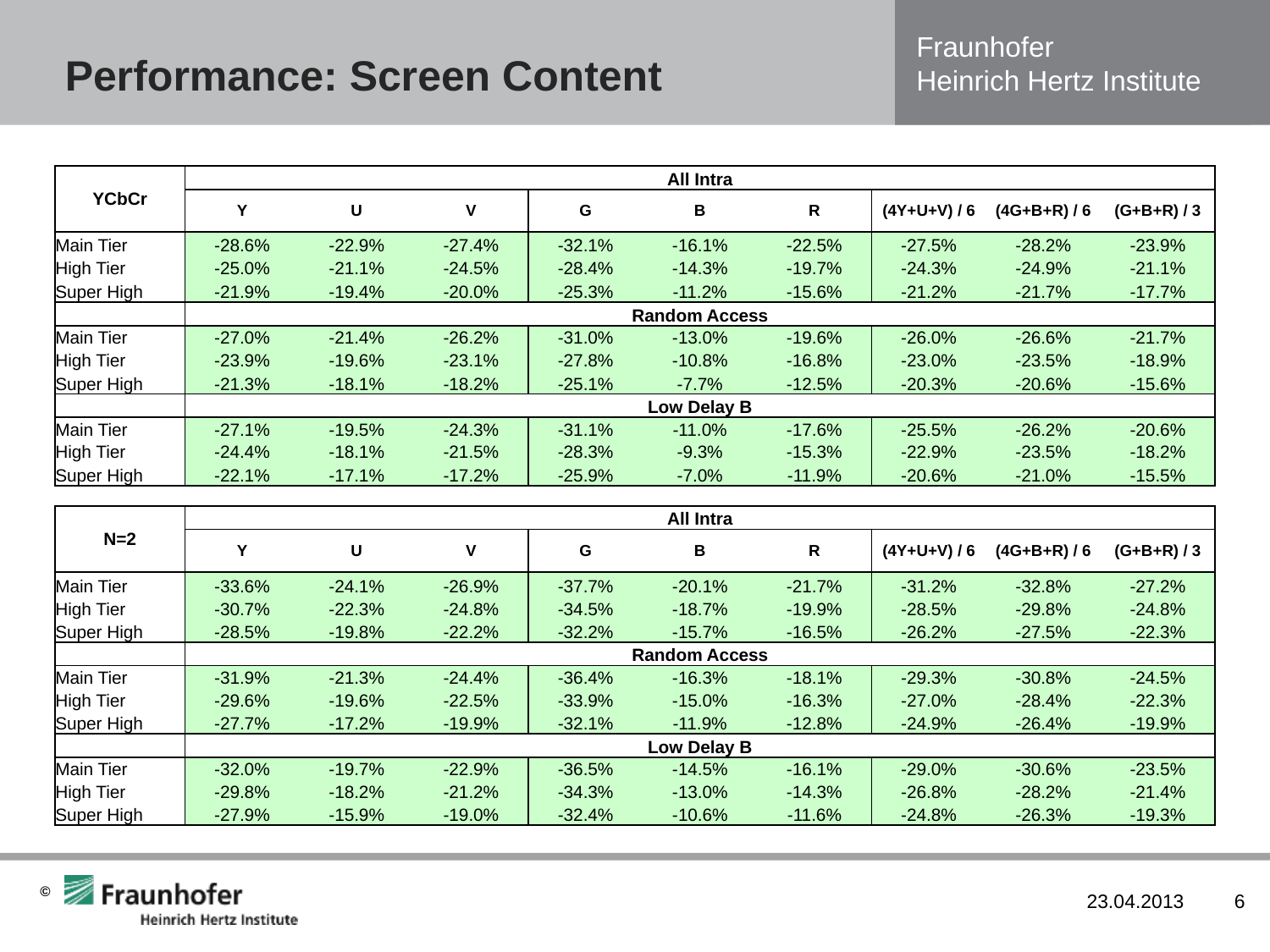

# Performance: Screen Content
| YCbCr | All Intra |  |  |  |  |  |  |  |  |
| --- | --- | --- | --- | --- | --- | --- | --- | --- | --- |
|  | Y | U | V | G | B | R | (4Y+U+V) / 6 | (4G+B+R) / 6 | (G+B+R) / 3 |
| Main Tier | -28.6% | -22.9% | -27.4% | -32.1% | -16.1% | -22.5% | -27.5% | -28.2% | -23.9% |
| High Tier | -25.0% | -21.1% | -24.5% | -28.4% | -14.3% | -19.7% | -24.3% | -24.9% | -21.1% |
| Super High | -21.9% | -19.4% | -20.0% | -25.3% | -11.2% | -15.6% | -21.2% | -21.7% | -17.7% |
|  | Random Access |  |  |  |  |  |  |  |  |
| Main Tier | -27.0% | -21.4% | -26.2% | -31.0% | -13.0% | -19.6% | -26.0% | -26.6% | -21.7% |
| High Tier | -23.9% | -19.6% | -23.1% | -27.8% | -10.8% | -16.8% | -23.0% | -23.5% | -18.9% |
| Super High | -21.3% | -18.1% | -18.2% | -25.1% | -7.7% | -12.5% | -20.3% | -20.6% | -15.6% |
|  | Low Delay B |  |  |  |  |  |  |  |  |
| Main Tier | -27.1% | -19.5% | -24.3% | -31.1% | -11.0% | -17.6% | -25.5% | -26.2% | -20.6% |
| High Tier | -24.4% | -18.1% | -21.5% | -28.3% | -9.3% | -15.3% | -22.9% | -23.5% | -18.2% |
| Super High | -22.1% | -17.1% | -17.2% | -25.9% | -7.0% | -11.9% | -20.6% | -21.0% | -15.5% |
| N=2 | All Intra |  |  |  |  |  |  |  |  |
| --- | --- | --- | --- | --- | --- | --- | --- | --- | --- |
|  | Y | U | V | G | B | R | (4Y+U+V) / 6 | (4G+B+R) / 6 | (G+B+R) / 3 |
| Main Tier | -33.6% | -24.1% | -26.9% | -37.7% | -20.1% | -21.7% | -31.2% | -32.8% | -27.2% |
| High Tier | -30.7% | -22.3% | -24.8% | -34.5% | -18.7% | -19.9% | -28.5% | -29.8% | -24.8% |
| Super High | -28.5% | -19.8% | -22.2% | -32.2% | -15.7% | -16.5% | -26.2% | -27.5% | -22.3% |
|  | Random Access |  |  |  |  |  |  |  |  |
| Main Tier | -31.9% | -21.3% | -24.4% | -36.4% | -16.3% | -18.1% | -29.3% | -30.8% | -24.5% |
| High Tier | -29.6% | -19.6% | -22.5% | -33.9% | -15.0% | -16.3% | -27.0% | -28.4% | -22.3% |
| Super High | -27.7% | -17.2% | -19.9% | -32.1% | -11.9% | -12.8% | -24.9% | -26.4% | -19.9% |
|  | Low Delay B |  |  |  |  |  |  |  |  |
| Main Tier | -32.0% | -19.7% | -22.9% | -36.5% | -14.5% | -16.1% | -29.0% | -30.6% | -23.5% |
| High Tier | -29.8% | -18.2% | -21.2% | -34.3% | -13.0% | -14.3% | -26.8% | -28.2% | -21.4% |
| Super High | -27.9% | -15.9% | -19.0% | -32.4% | -10.6% | -11.6% | -24.8% | -26.3% | -19.3% |
23.04.2013
6